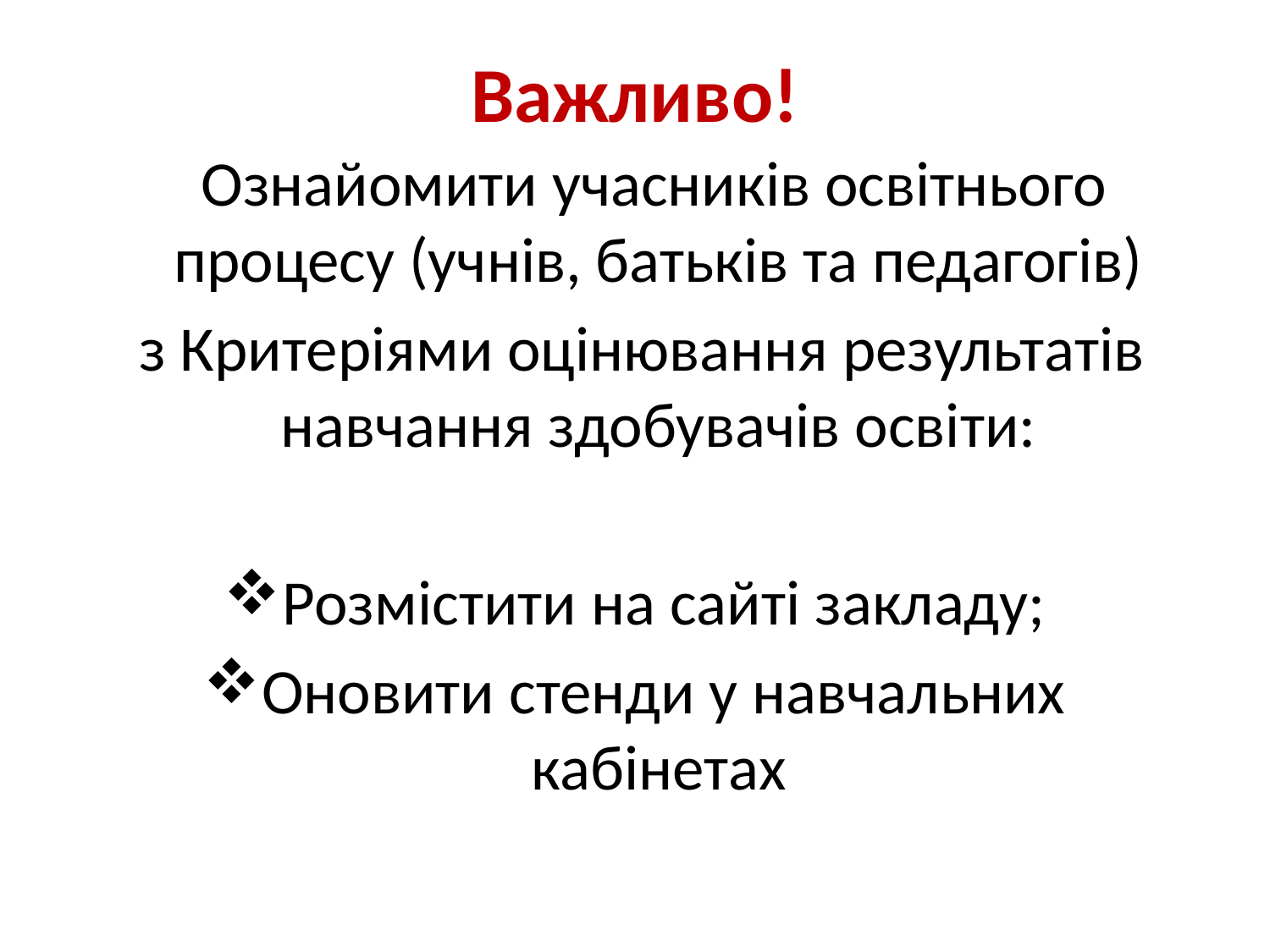

# Важливо!
   Ознайомити учасників освітнього процесу (учнів, батьків та педагогів)
 з Критеріями оцінювання результатів навчання здобувачів освіти:

Розмістити на сайті закладу;
Оновити стенди у навчальних кабінетах